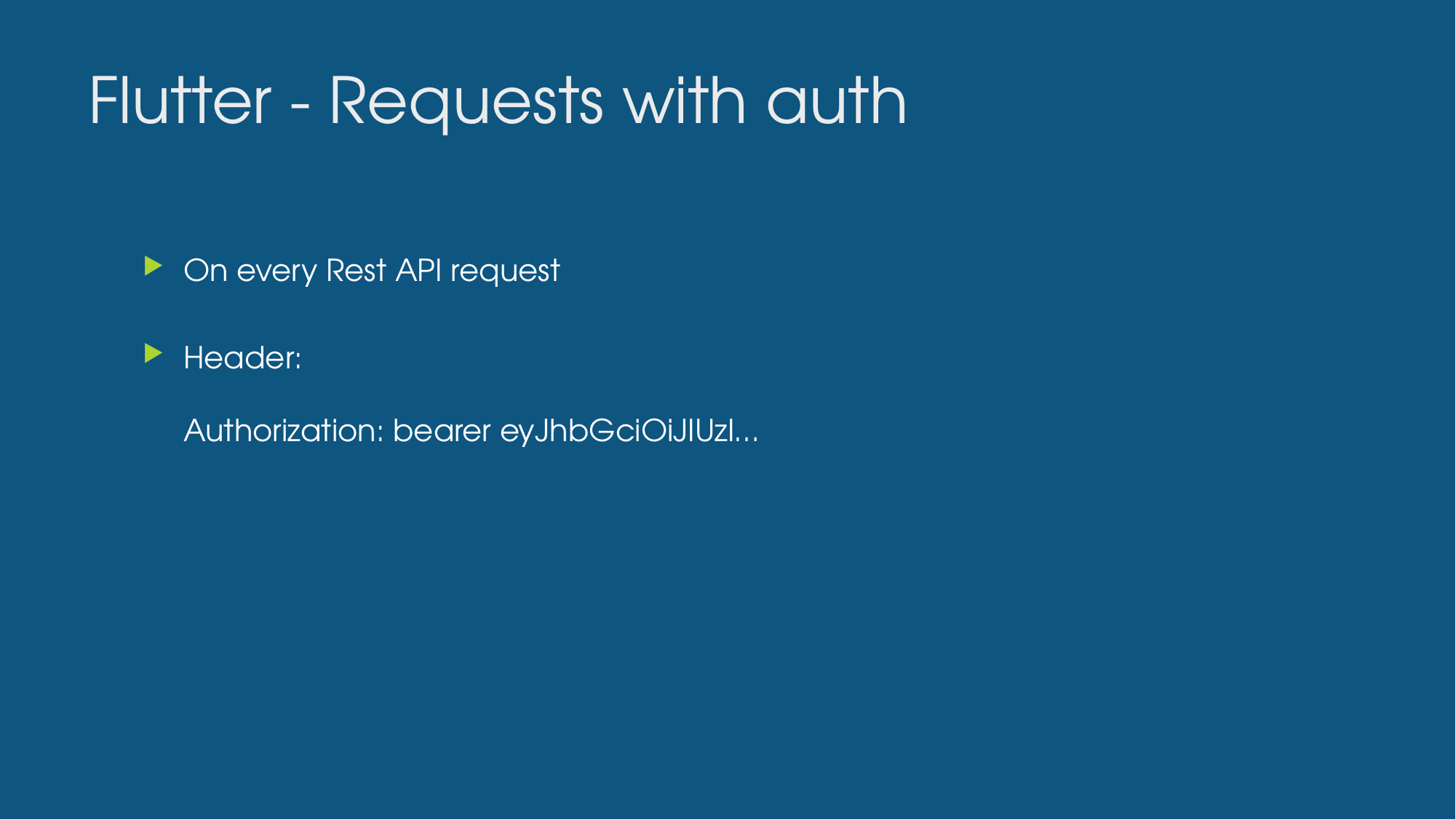

10
# Flutter - Requests with auth
On every Rest API request
Header:
Authorization: bearer eyJhbGciOiJIUzI…